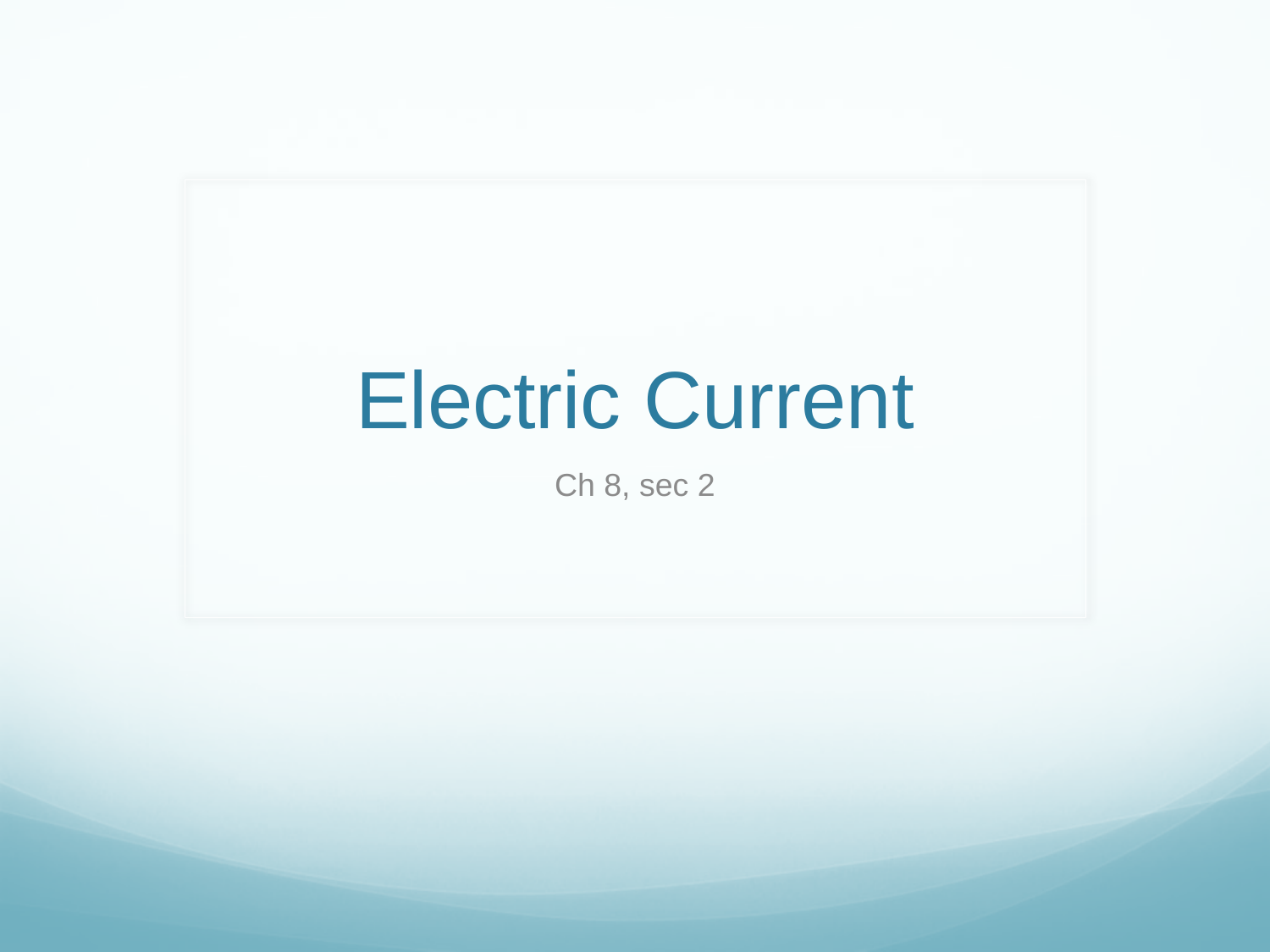

# Electric Current
Ch 8, sec 2